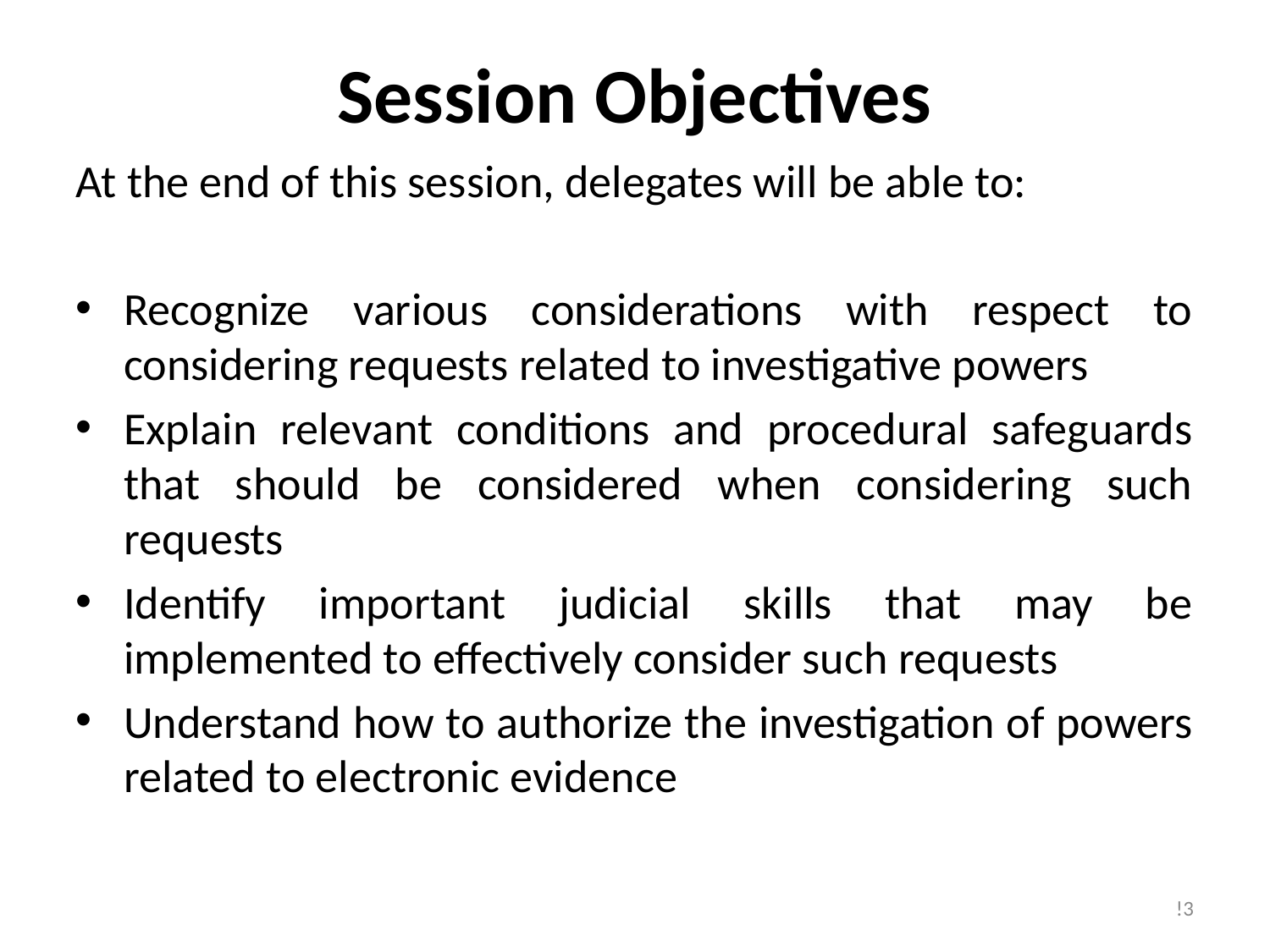

Session Objectives
At the end of this session, delegates will be able to:

Recognize various considerations with respect to considering requests related to investigative powers
Explain relevant conditions and procedural safeguards that should be considered when considering such requests
Identify important judicial skills that may be implemented to effectively consider such requests
Understand how to authorize the investigation of powers related to electronic evidence

!3